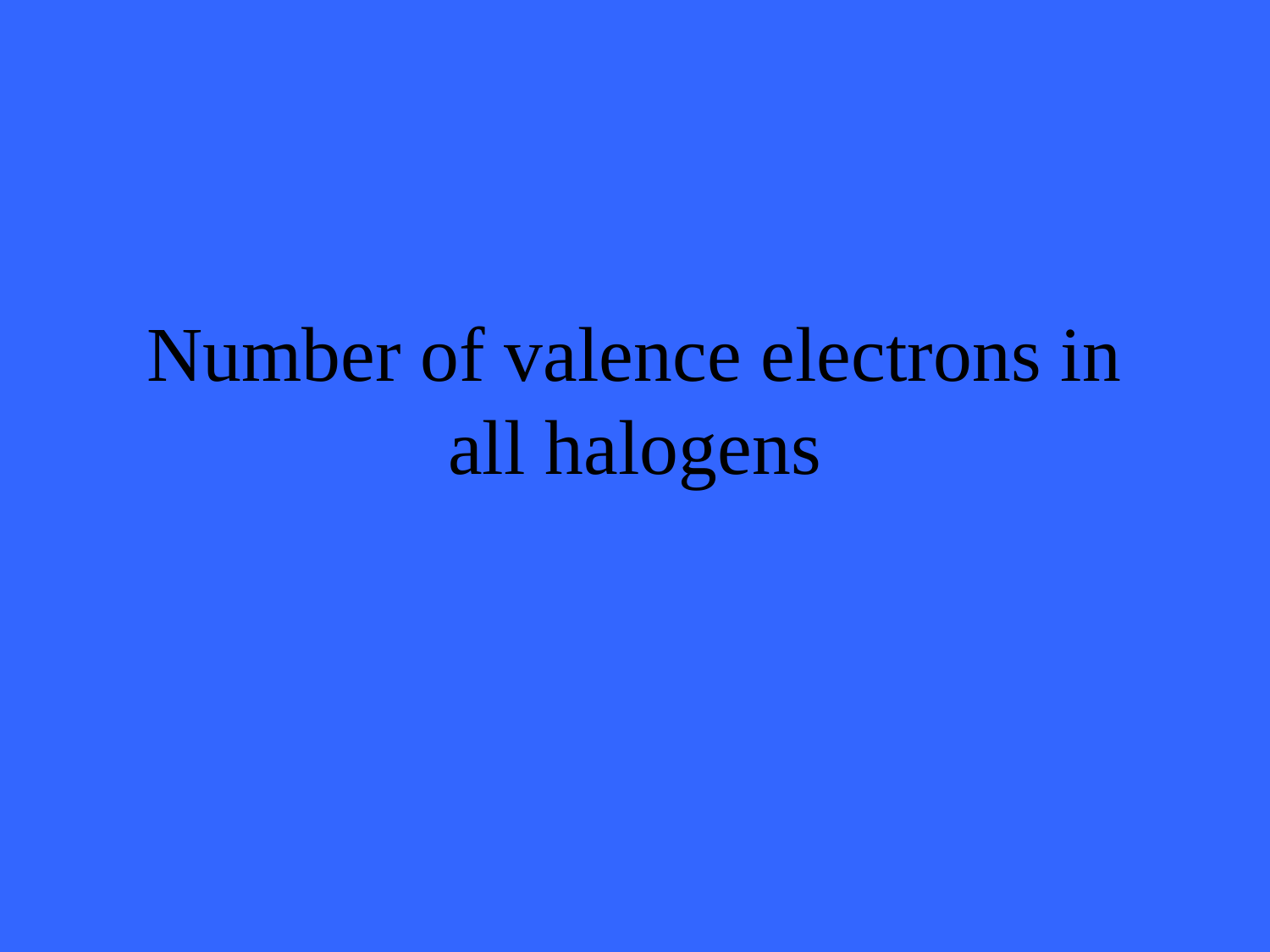

# Number of valence electrons in all halogens